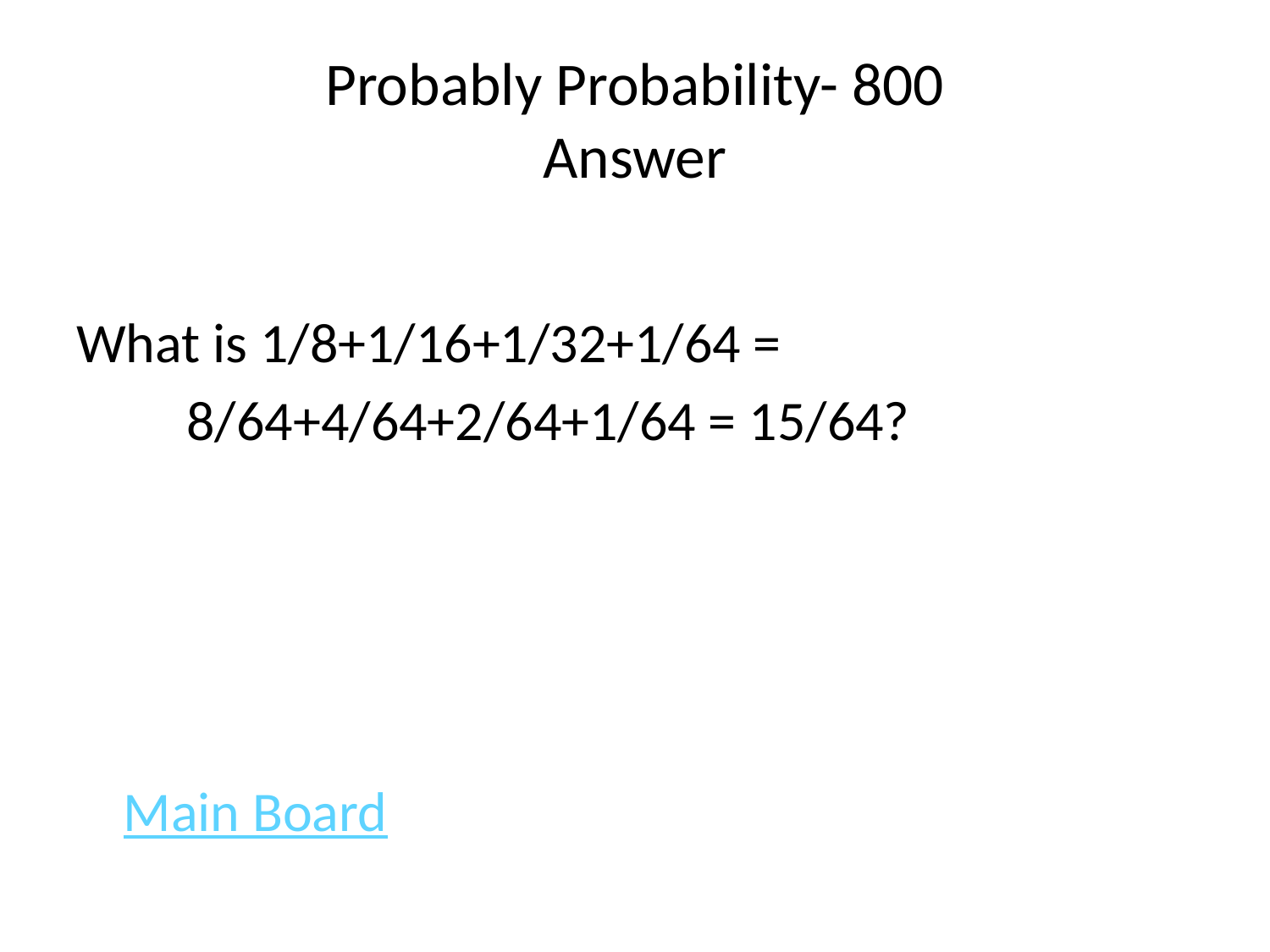

# Probably Probability- 800 Answer

What is 1/8+1/16+1/32+1/64 =
 		     8/64+4/64+2/64+1/64 = 15/64?

							Main Board